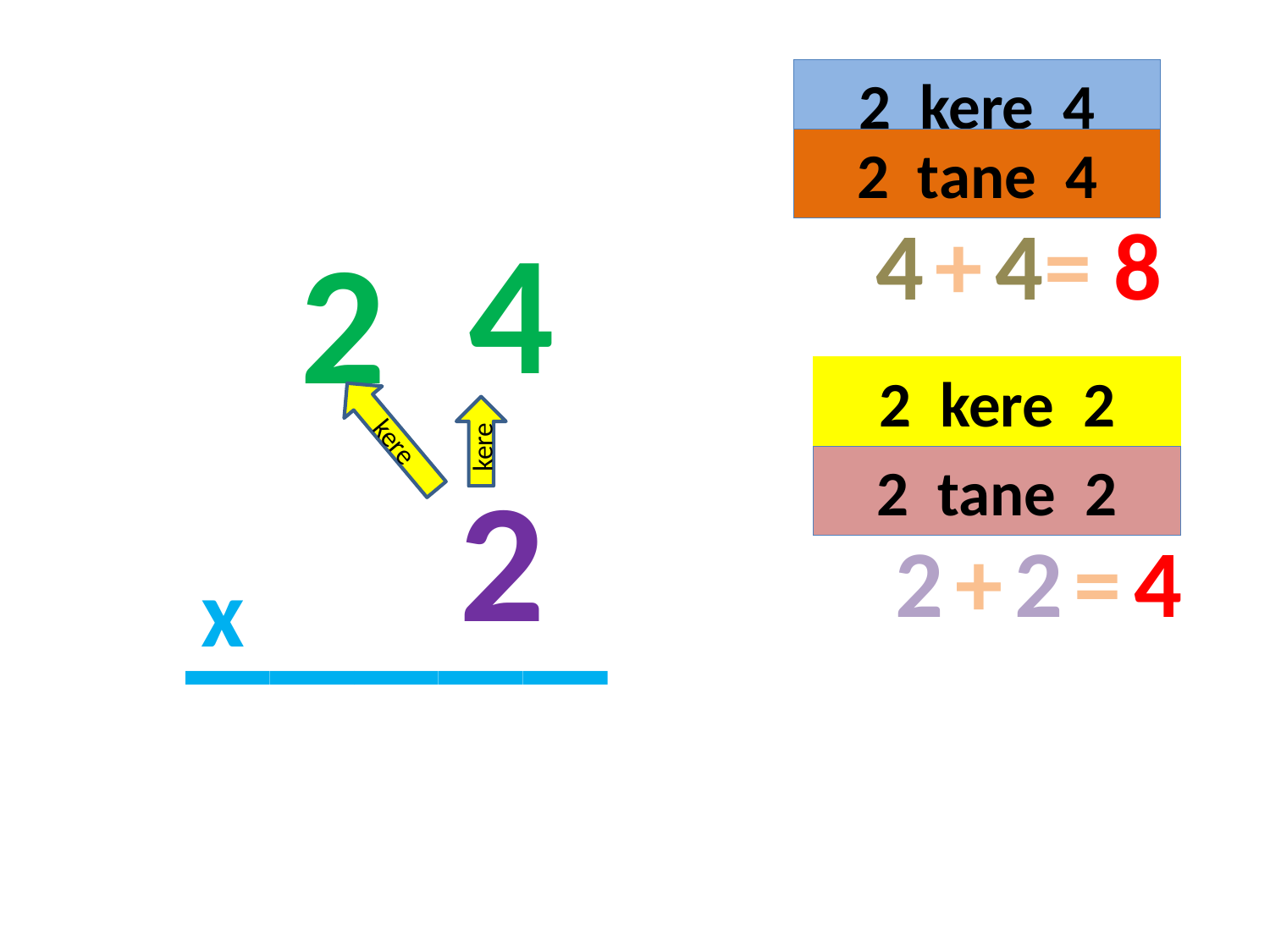

2  kere  4
2  tane  4
4
4
+
4
=
8
2
#

2  kere  2
kere
kere

2
2  tane  2
_____
2
+
2
=
4
x